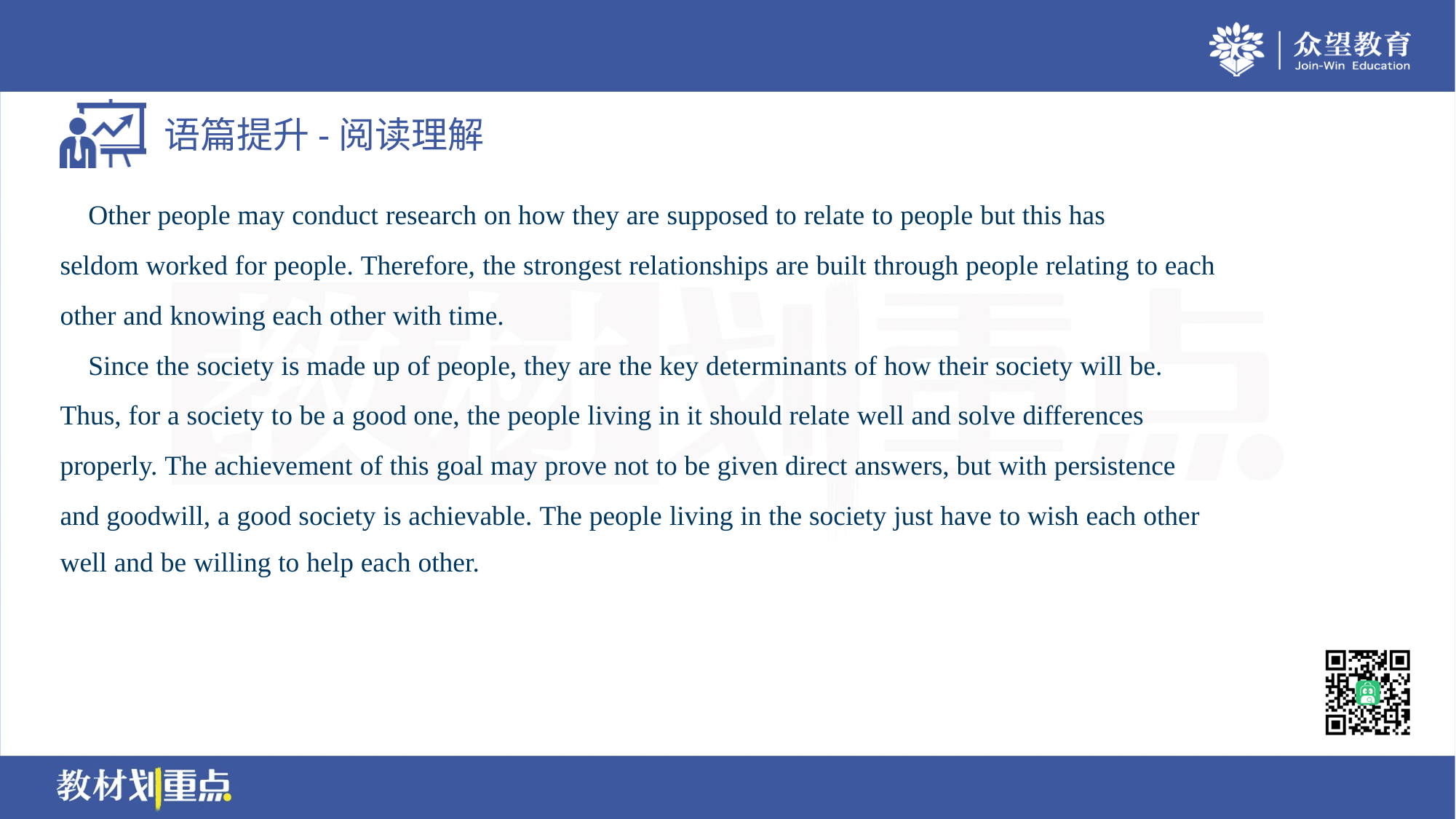

Other people may conduct research on how they are supposed to relate to people but this has
seldom worked for people. Therefore, the strongest relationships are built through people relating to each
other and knowing each other with time.
    Since the society is made up of people, they are the key determinants of how their society will be.
Thus, for a society to be a good one, the people living in it should relate well and solve differences
properly. The achievement of this goal may prove not to be given direct answers, but with persistence
and goodwill, a good society is achievable. The people living in the society just have to wish each other
well and be willing to help each other.